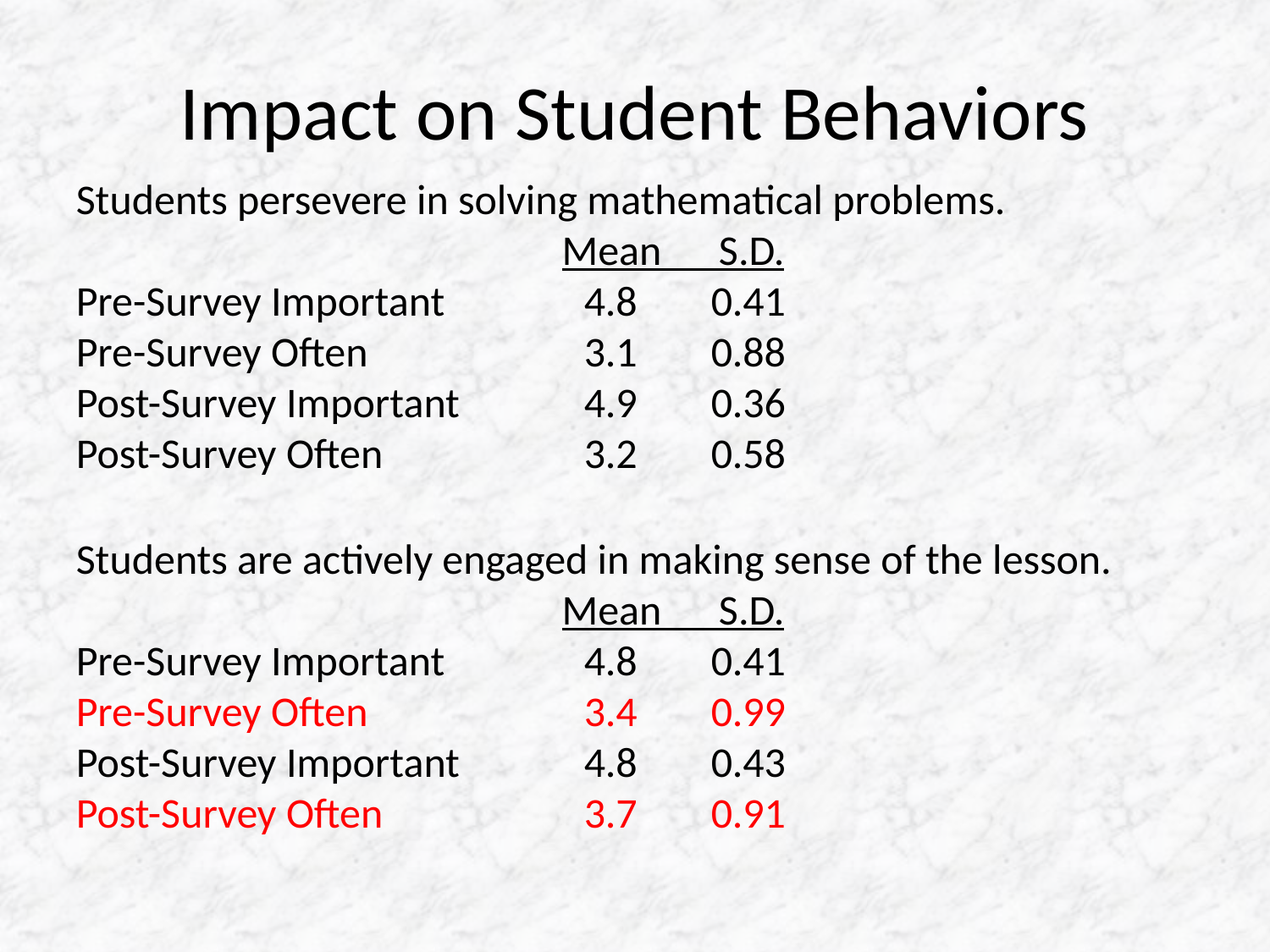

# Impact on Student Behaviors
Students persevere in solving mathematical problems.
                                                   Mean      S.D.
Pre-Survey Important		4.8	0.41
Pre-Survey Often		3.1	0.88
Post-Survey Important	4.9	0.36
Post-Survey Often		3.2	0.58
Students are actively engaged in making sense of the lesson.
                                                   Mean      S.D.
Pre-Survey Important		4.8	0.41
Pre-Survey Often		3.4	0.99
Post-Survey Important	4.8	0.43
Post-Survey Often		3.7	0.91